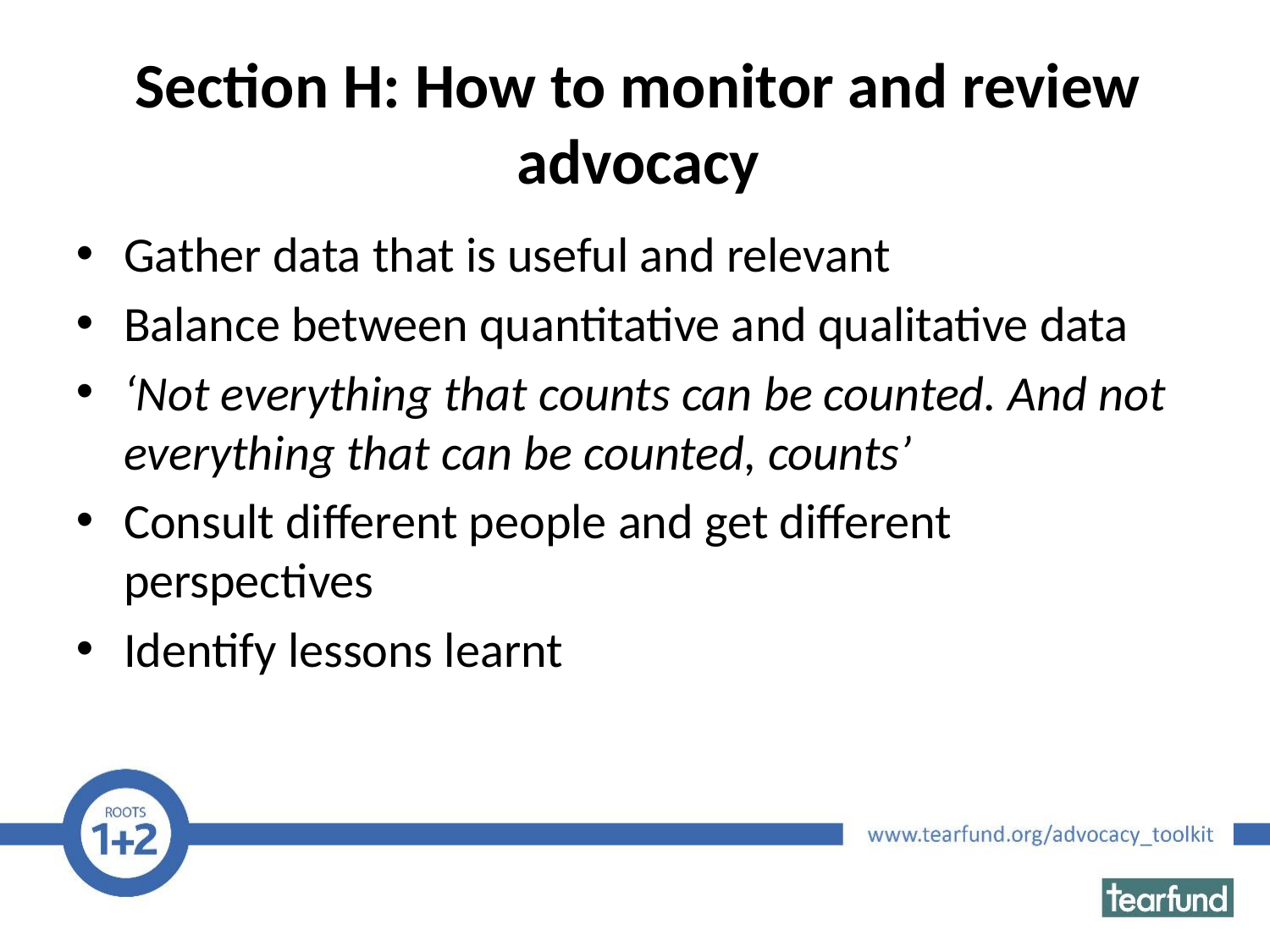

# Section H: How to monitor and review advocacy
Gather data that is useful and relevant
Balance between quantitative and qualitative data
‘Not everything that counts can be counted. And not everything that can be counted, counts’
Consult different people and get different perspectives
Identify lessons learnt